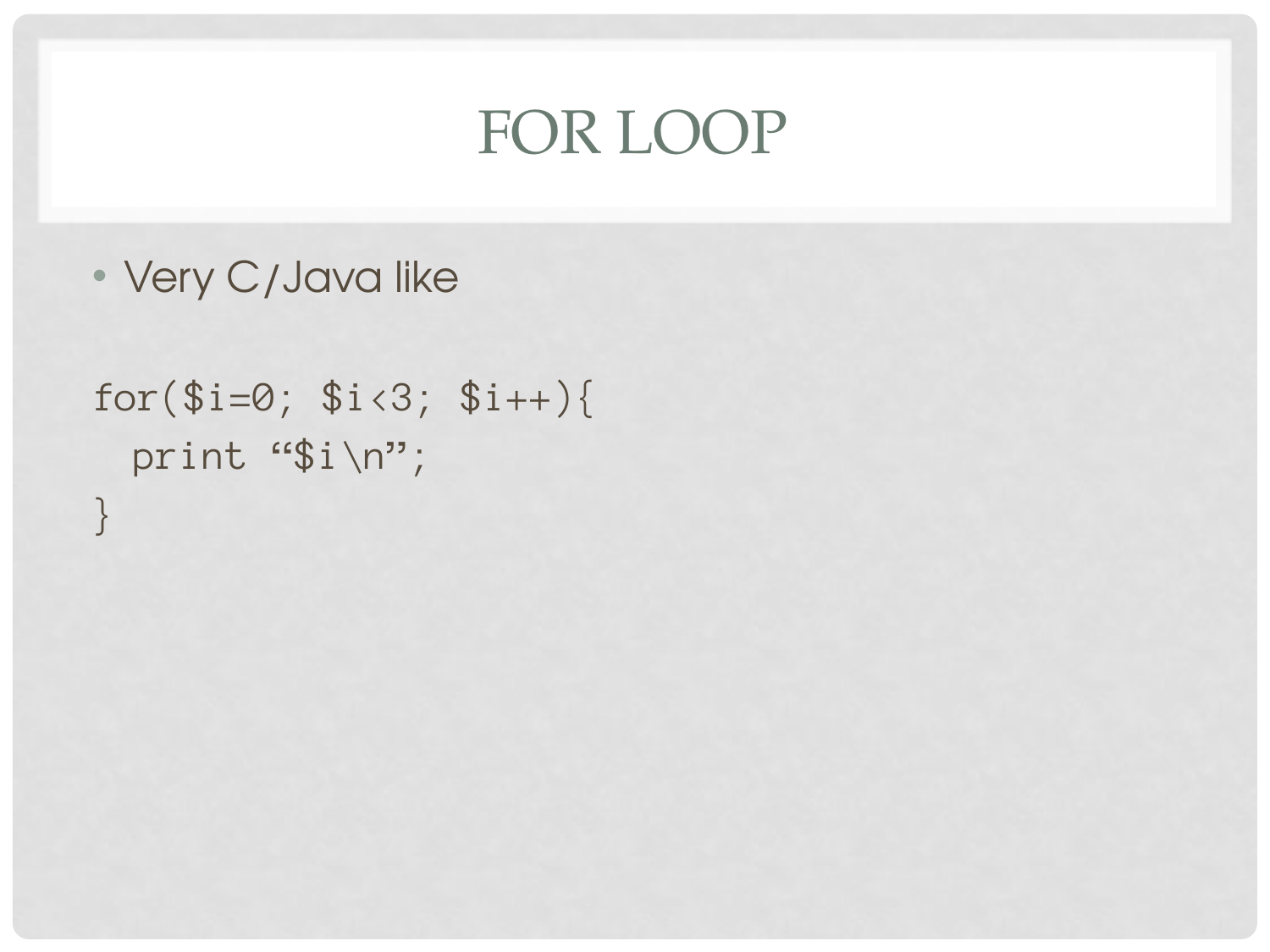

# For loop
Very C/Java like

for($i=0; $i<3; $i++){
print “$i\n”;
}